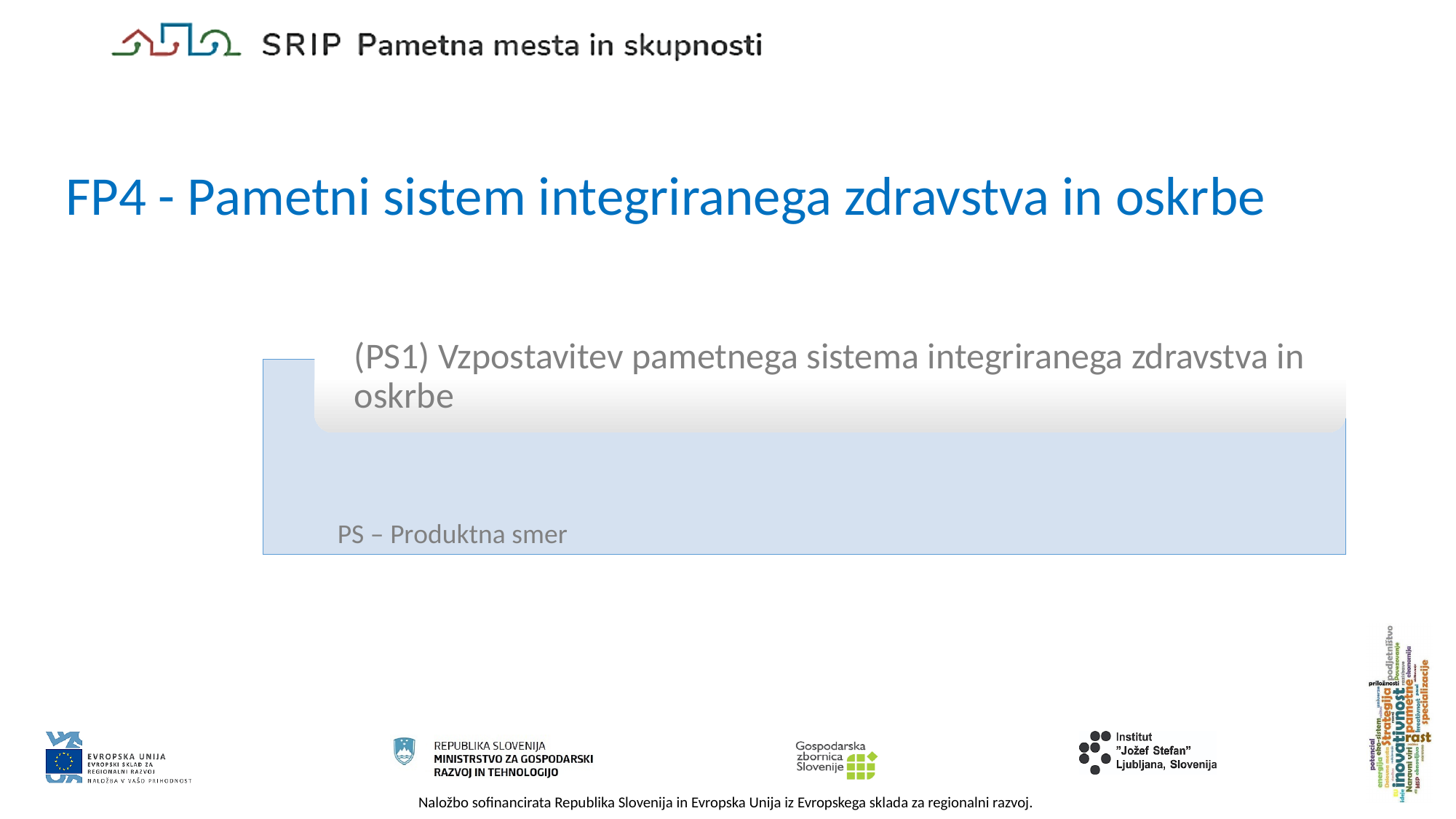

# FP4 - Pametni sistem integriranega zdravstva in oskrbe
(PS1) Vzpostavitev pametnega sistema integriranega zdravstva in oskrbe
PS – Produktna smer